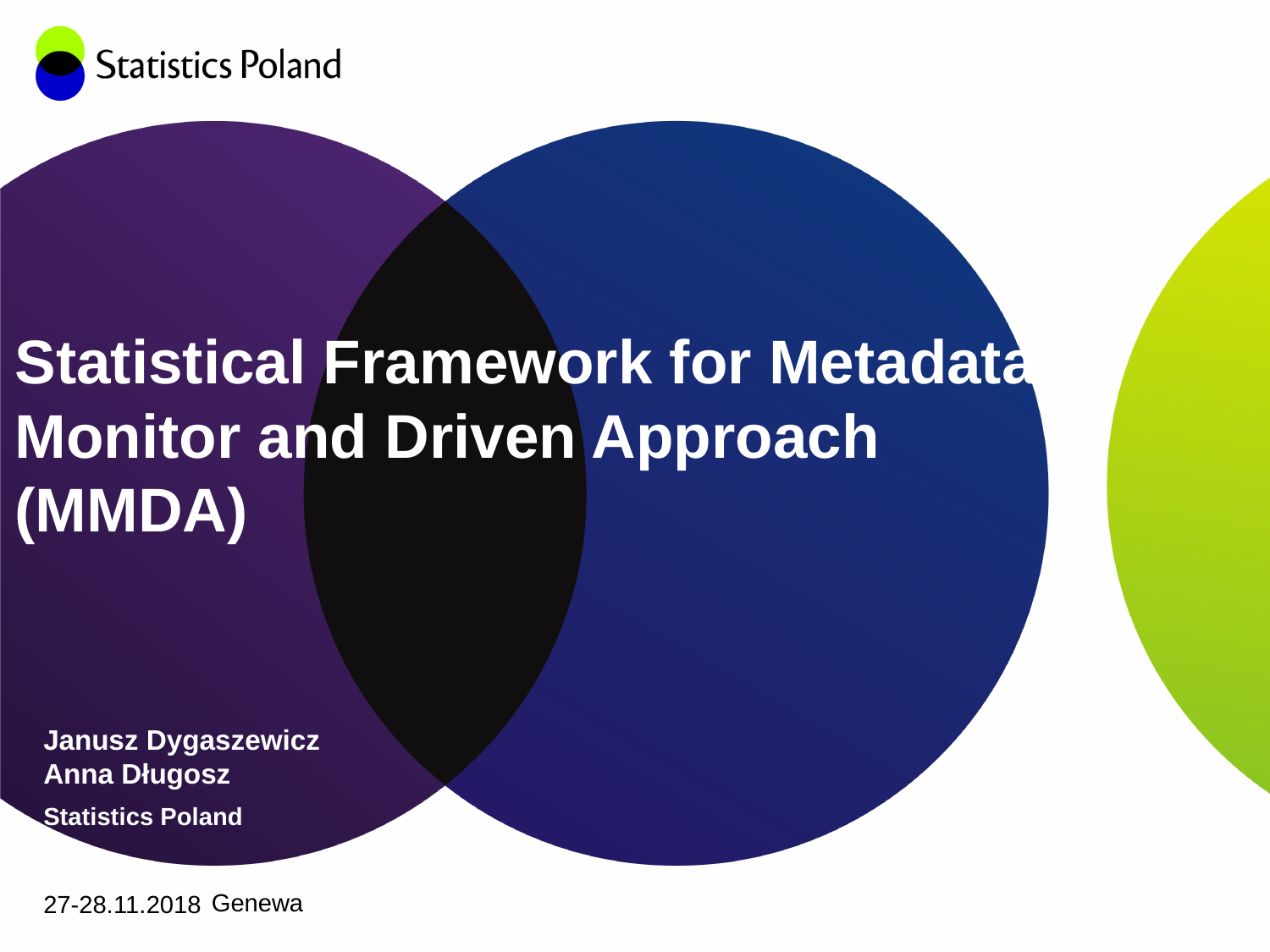

# Statistical Framework for Metadata Monitor and Driven Approach (MMDA)
Janusz Dygaszewicz
Anna Długosz
Statistics Poland
Genewa
27-28.11.2018